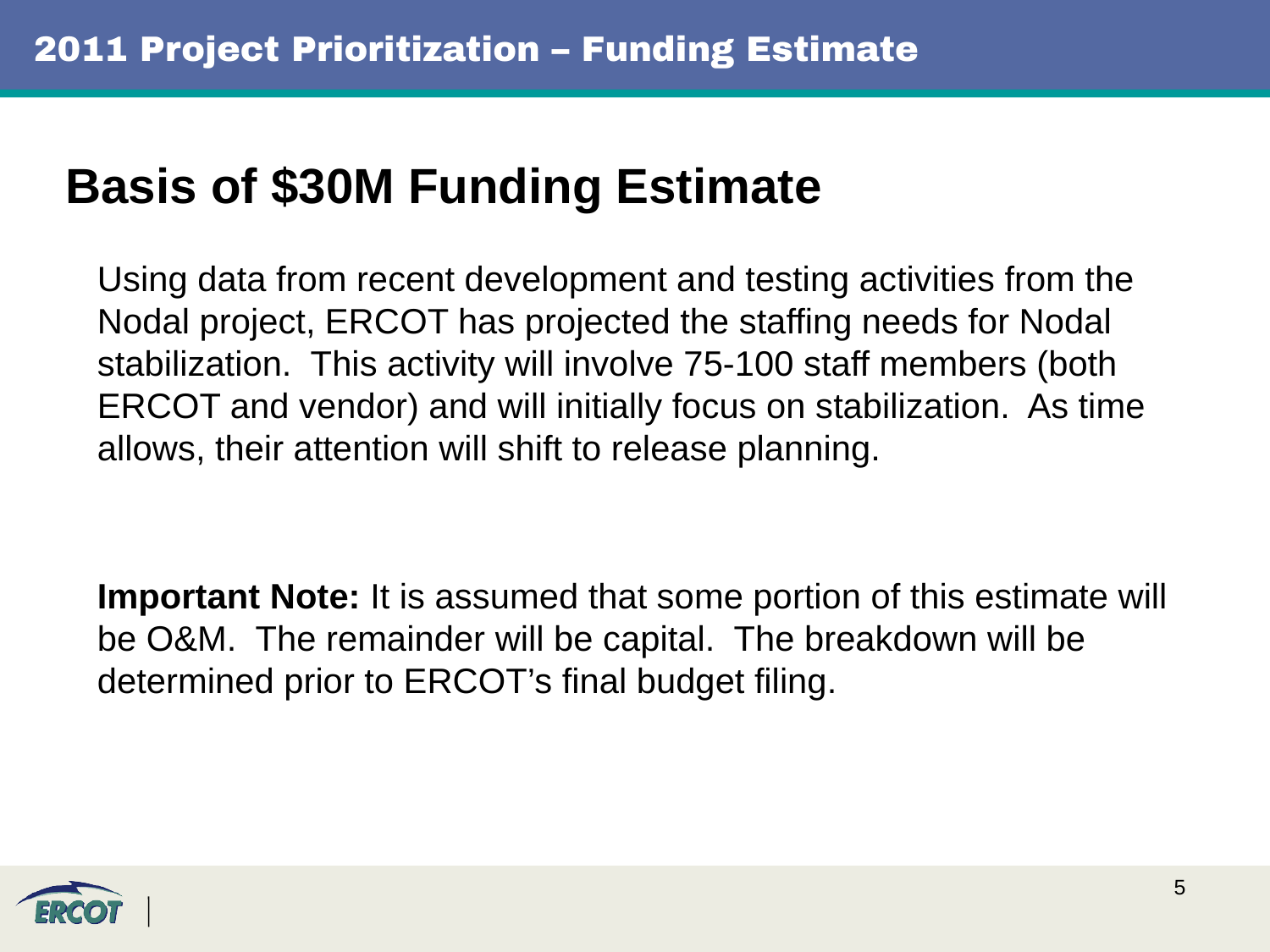

# 2011 Project Prioritization – Funding Estimate
Basis of $30M Funding Estimate
	Using data from recent development and testing activities from the Nodal project, ERCOT has projected the staffing needs for Nodal stabilization.  This activity will involve 75-100 staff members (both ERCOT and vendor) and will initially focus on stabilization.  As time allows, their attention will shift to release planning.

	Important Note: It is assumed that some portion of this estimate will be O&M.  The remainder will be capital.  The breakdown will be determined prior to ERCOT’s final budget filing.